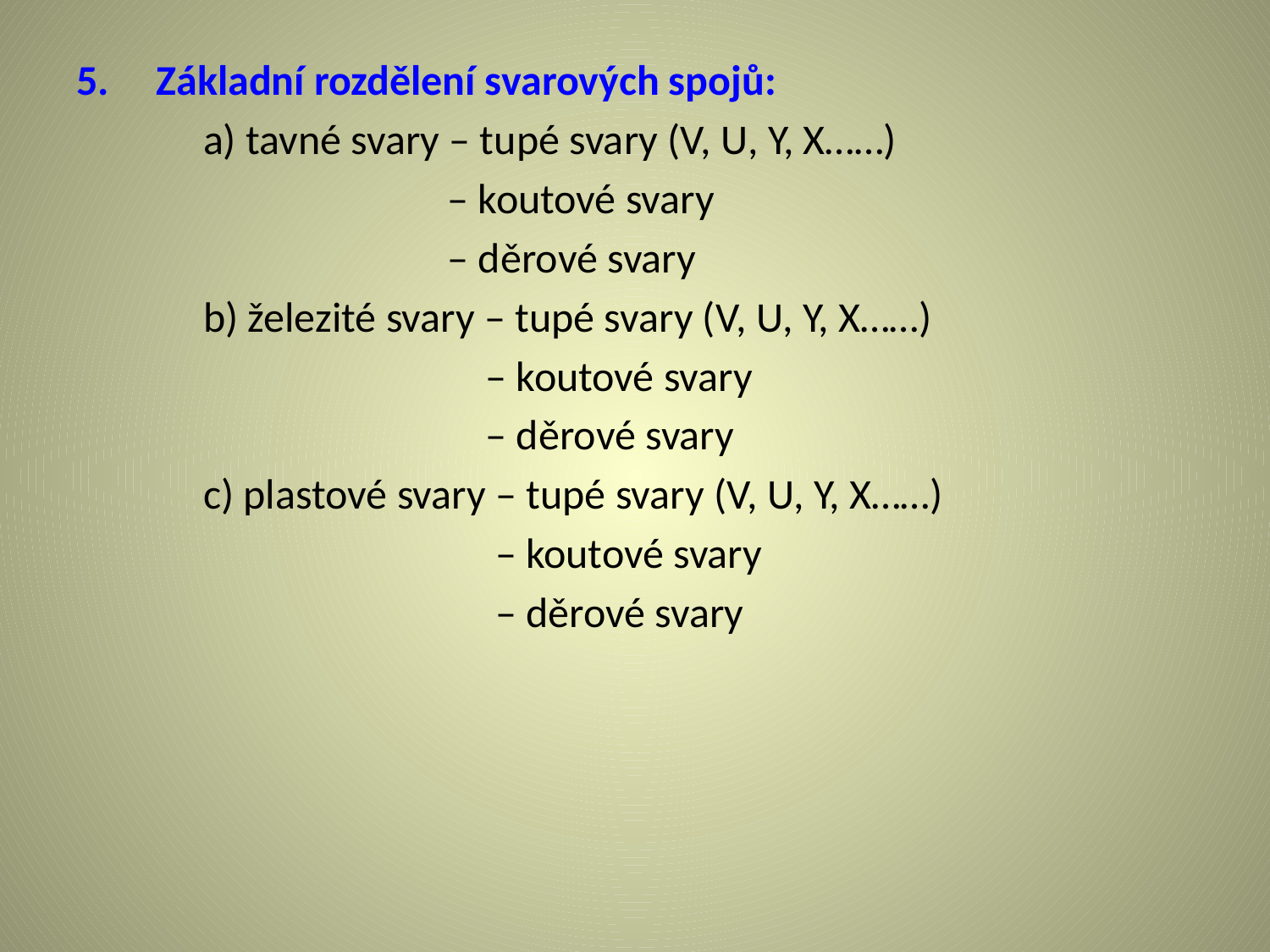

5.     Základní rozdělení svarových spojů:
	a) tavné svary – tupé svary (V, U, Y, X……)
                                       – koutové svary
                                       – děrové svary
	b) železité svary – tupé svary (V, U, Y, X……)
                                           – koutové svary
                                           – děrové svary
	c) plastové svary – tupé svary (V, U, Y, X……)
                                            – koutové svary
                                            – děrové svary